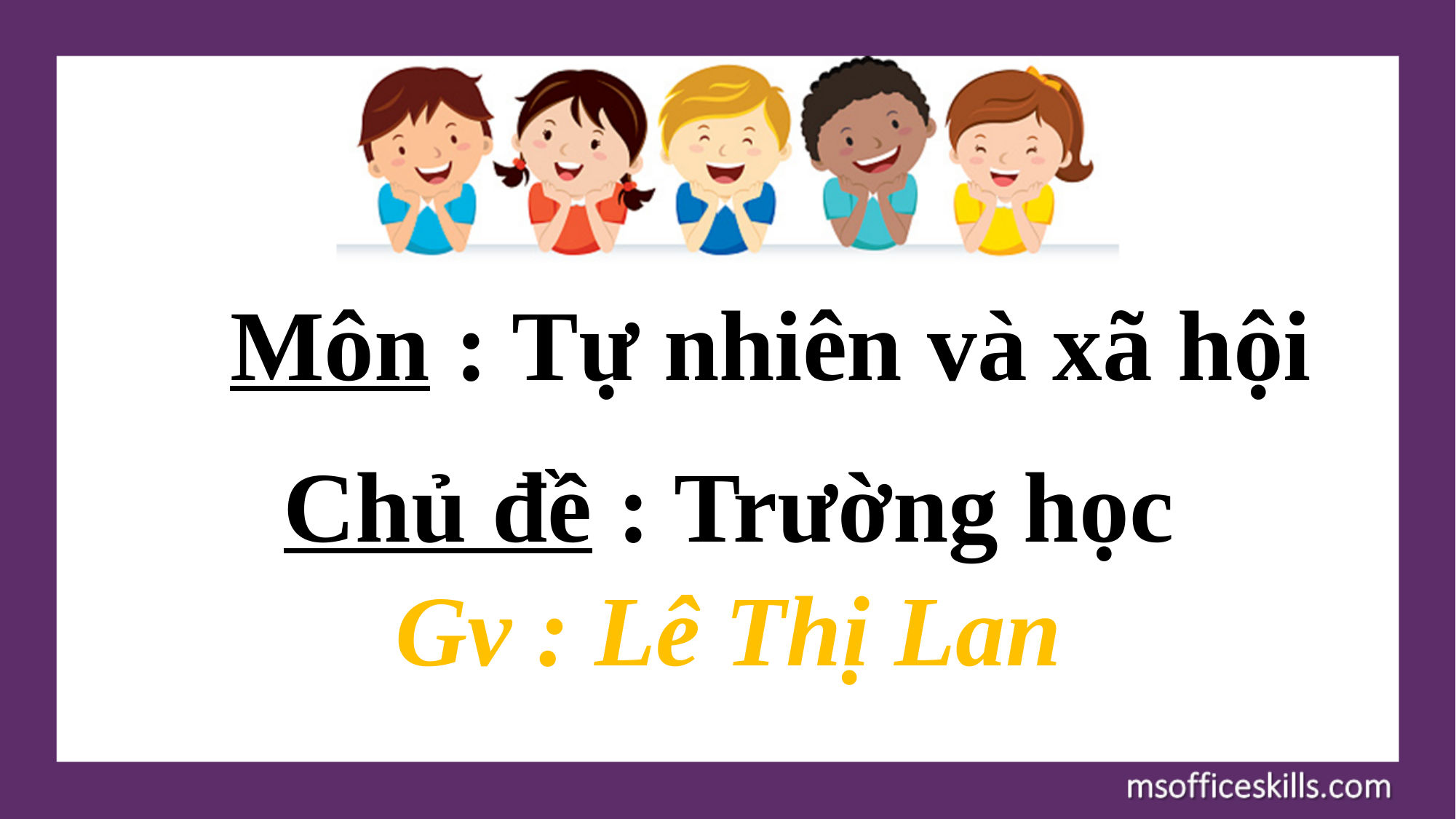

# Môn : Tự nhiên và xã hội
Chủ đề : Trường học
Gv : Lê Thị Lan